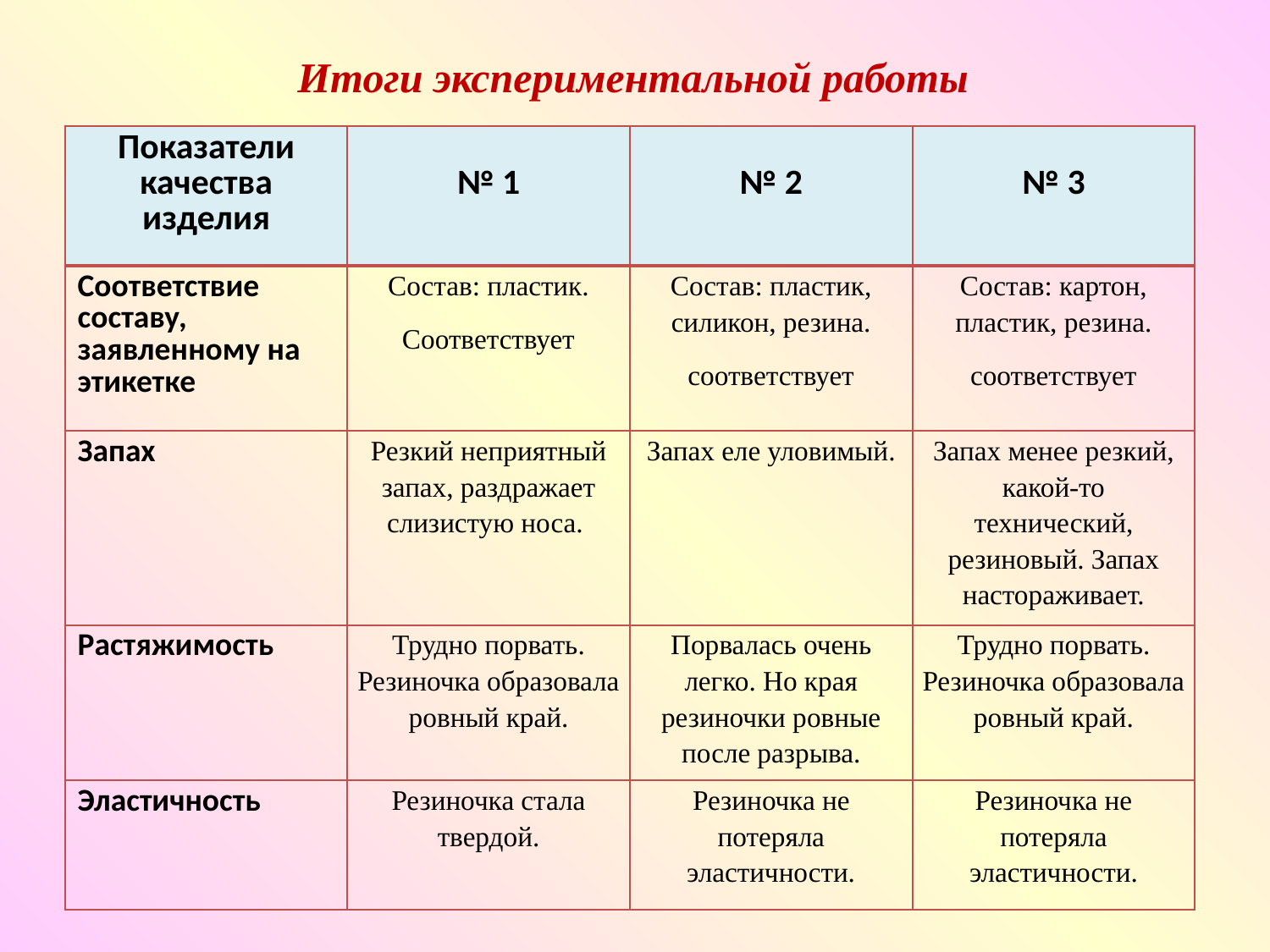

Итоги экспериментальной работы
| Показатели качества изделия | № 1 | № 2 | № 3 |
| --- | --- | --- | --- |
| Соответствие составу, заявленному на этикетке | Состав: пластик. Соответствует | Состав: пластик, силикон, резина. соответствует | Состав: картон, пластик, резина. соответствует |
| Запах | Резкий неприятный запах, раздражает слизистую носа. | Запах еле уловимый. | Запах менее резкий, какой-то технический, резиновый. Запах настораживает. |
| Растяжимость | Трудно порвать. Резиночка образовала ровный край. | Порвалась очень легко. Но края резиночки ровные после разрыва. | Трудно порвать. Резиночка образовала ровный край. |
| Эластичность | Резиночка стала твердой. | Резиночка не потеряла эластичности. | Резиночка не потеряла эластичности. |